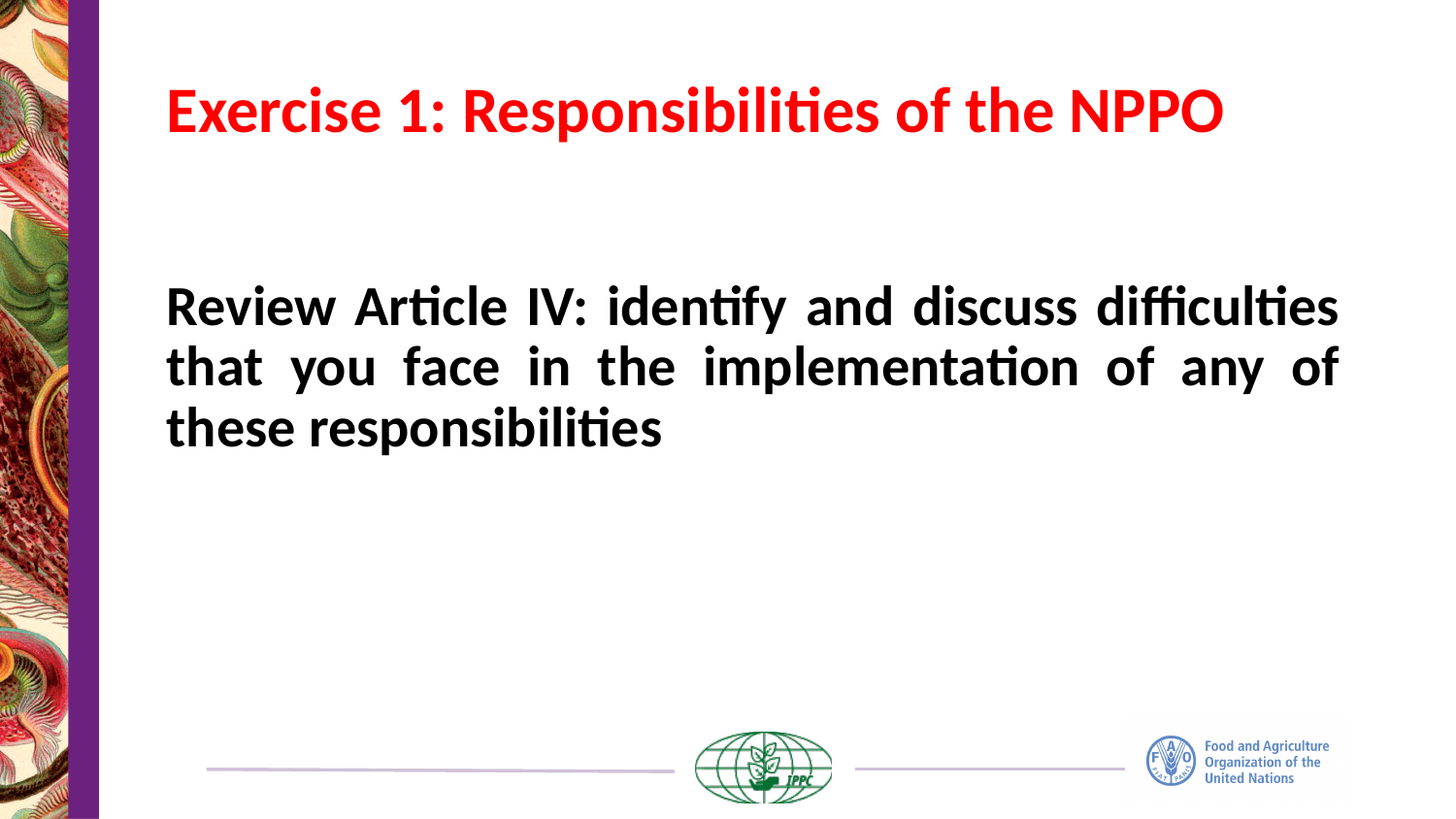

# Exercise 1: Responsibilities of the NPPO

Review Article IV: identify and discuss difficulties that you face in the implementation of any of these responsibilities